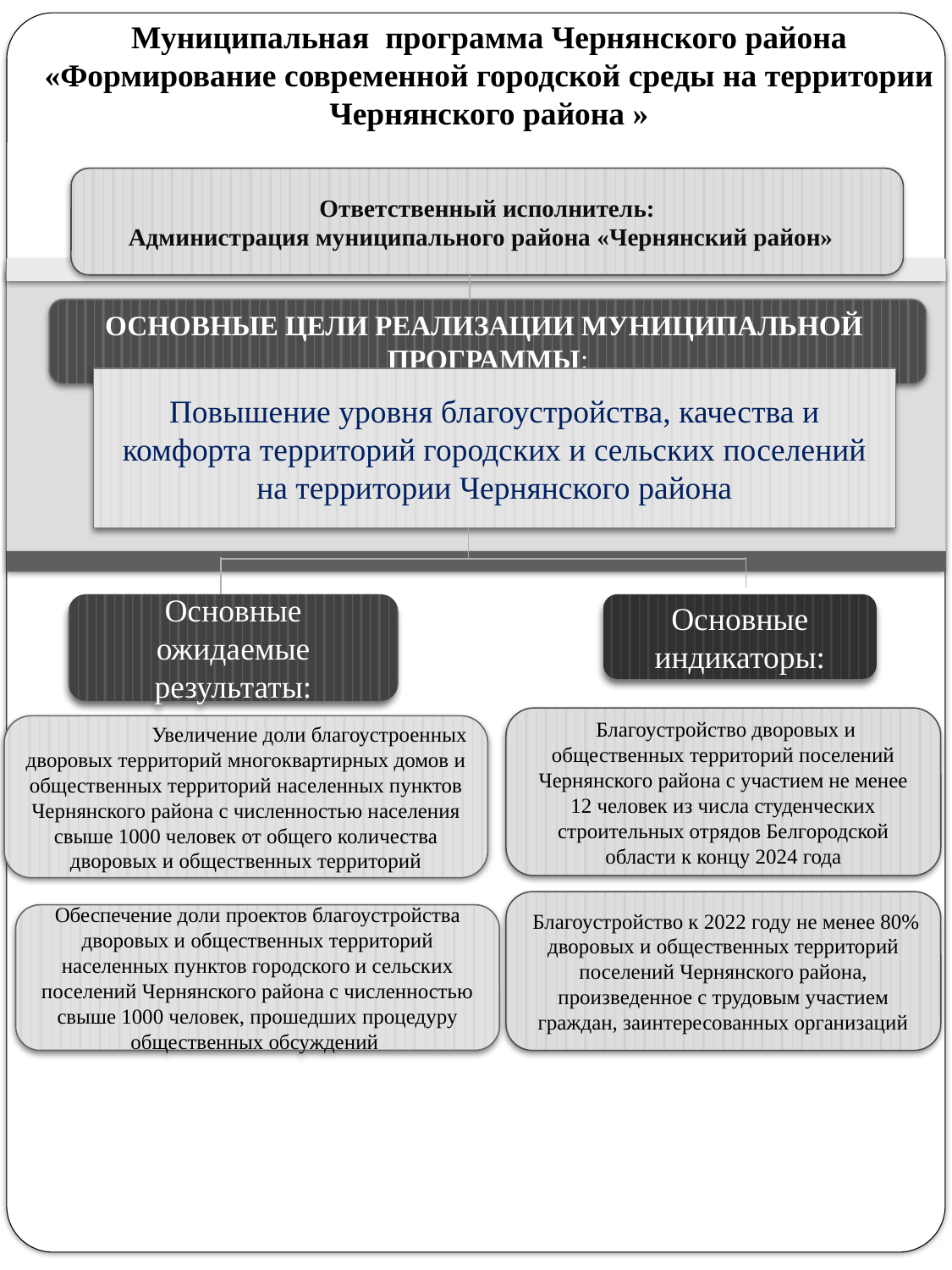

# Муниципальная  программа Чернянского района «Формирование современной городской среды на территории Чернянского района »
Ответственный исполнитель:
Администрация муниципального района «Чернянский район»
ОСНОВНЫЕ ЦЕЛИ РЕАЛИЗАЦИИ МУНИЦИПАЛЬНОЙ  ПРОГРАММЫ:
Повышение уровня благоустройства, качества и комфорта территорий городских и сельских поселений на территории Чернянского района
Основные ожидаемые результаты:
Основные индикаторы:
 Благоустройство дворовых и общественных территорий поселений Чернянского района с участием не менее 12 человек из числа студенческих строительных отрядов Белгородской области к концу 2024 года
	Увеличение доли благоустроенных дворовых территорий многоквартирных домов и общественных территорий населенных пунктов Чернянского района с численностью населения свыше 1000 человек от общего количества дворовых и общественных территорий
 Благоустройство к 2022 году не менее 80% дворовых и общественных территорий поселений Чернянского района, произведенное с трудовым участием граждан, заинтересованных организаций
Обеспечение доли проектов благоустройства дворовых и общественных территорий населенных пунктов городского и сельских поселений Чернянского района с численностью свыше 1000 человек, прошедших процедуру общественных обсуждений